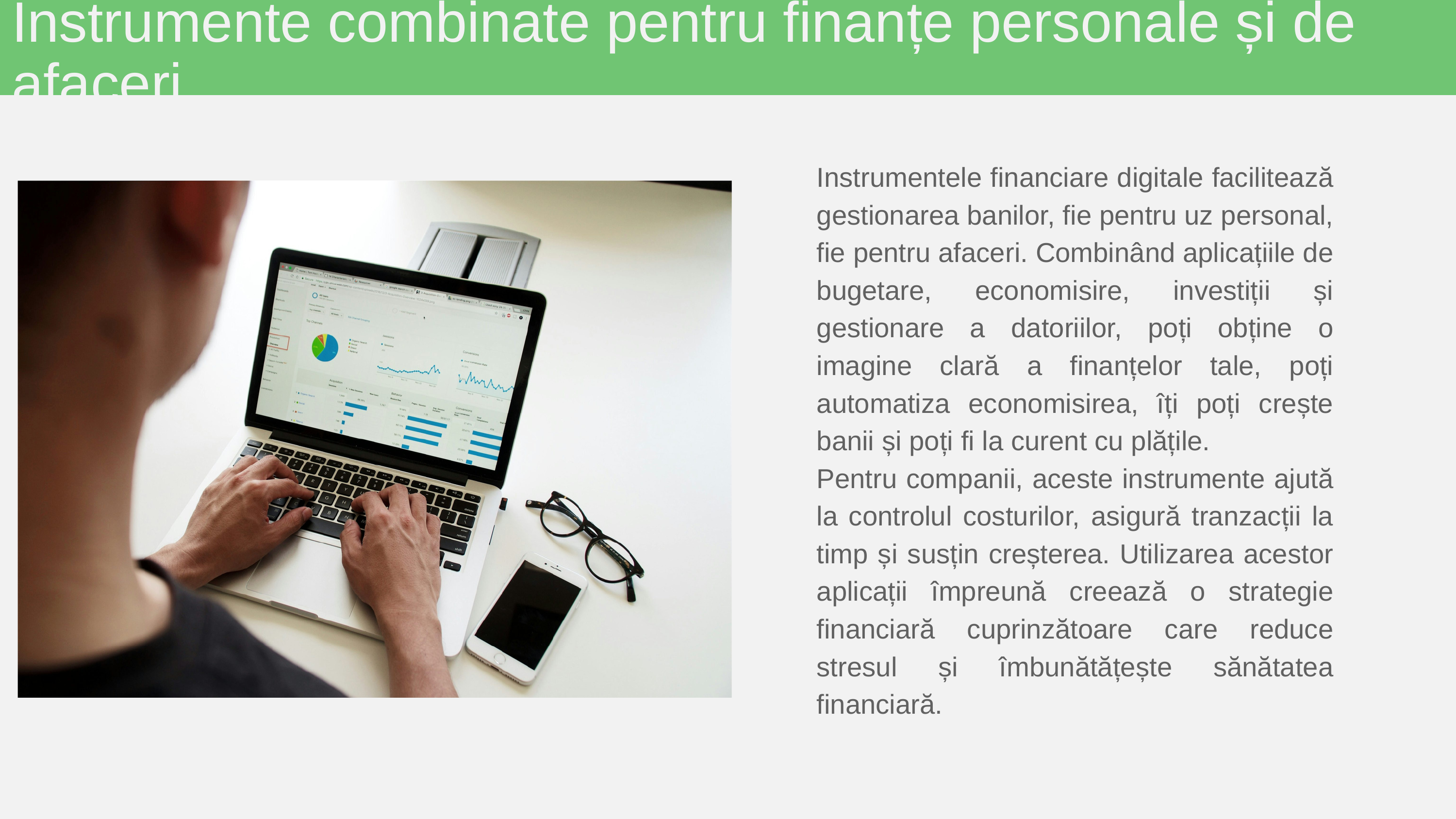

Instrumente combinate pentru finanțe personale și de afaceri
Instrumentele financiare digitale facilitează gestionarea banilor, fie pentru uz personal, fie pentru afaceri. Combinând aplicațiile de bugetare, economisire, investiții și gestionare a datoriilor, poți obține o imagine clară a finanțelor tale, poți automatiza economisirea, îți poți crește banii și poți fi la curent cu plățile.
Pentru companii, aceste instrumente ajută la controlul costurilor, asigură tranzacții la timp și susțin creșterea. Utilizarea acestor aplicații împreună creează o strategie financiară cuprinzătoare care reduce stresul și îmbunătățește sănătatea financiară.